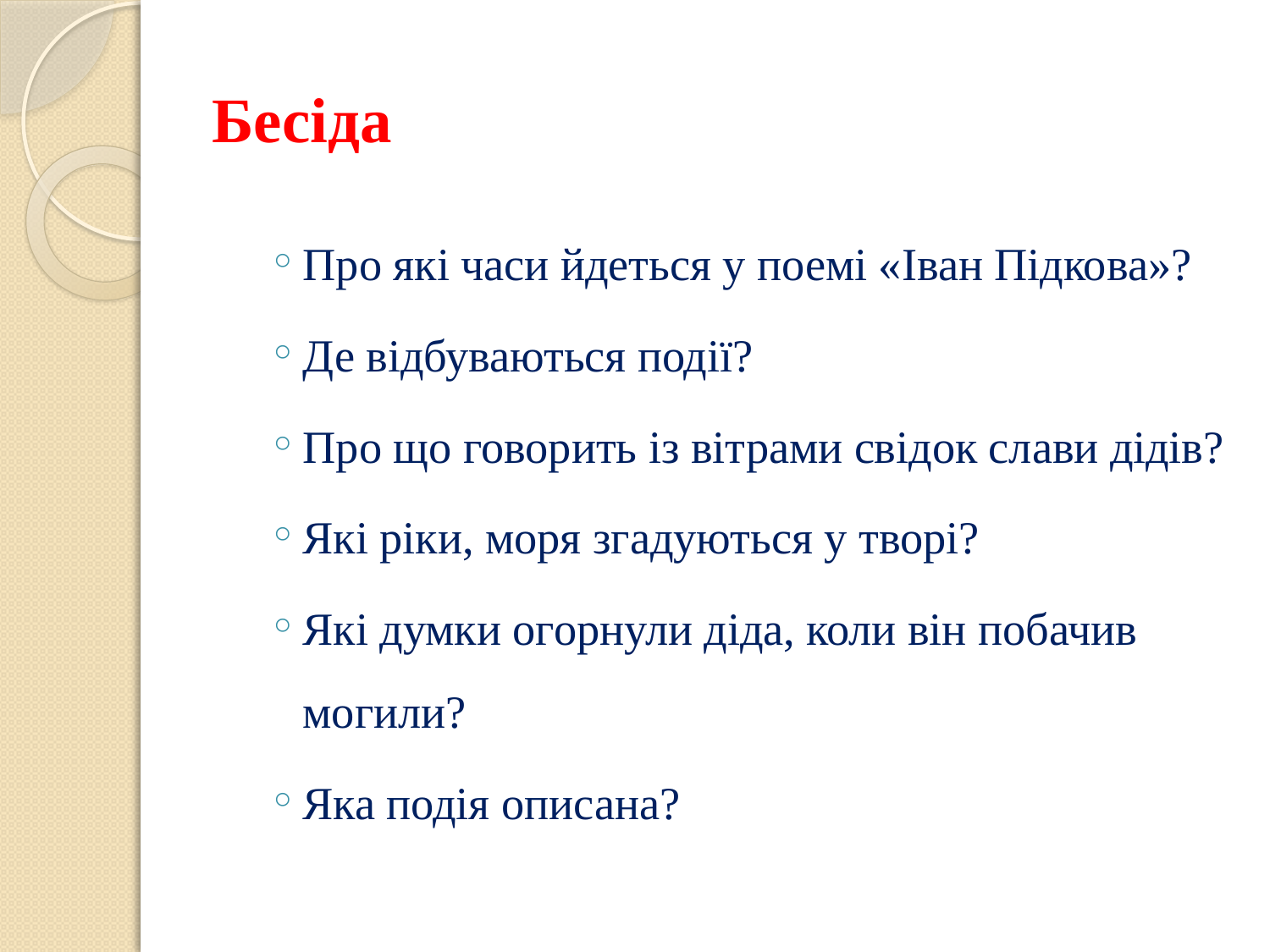

# Бесіда
Про які часи йдеться у поемі «Іван Підкова»?
Де відбуваються події?
Про що говорить із вітрами свідок слави дідів?
Які ріки, моря згадуються у творі?
Які думки огорнули діда, коли він побачив могили?
Яка подія описана?